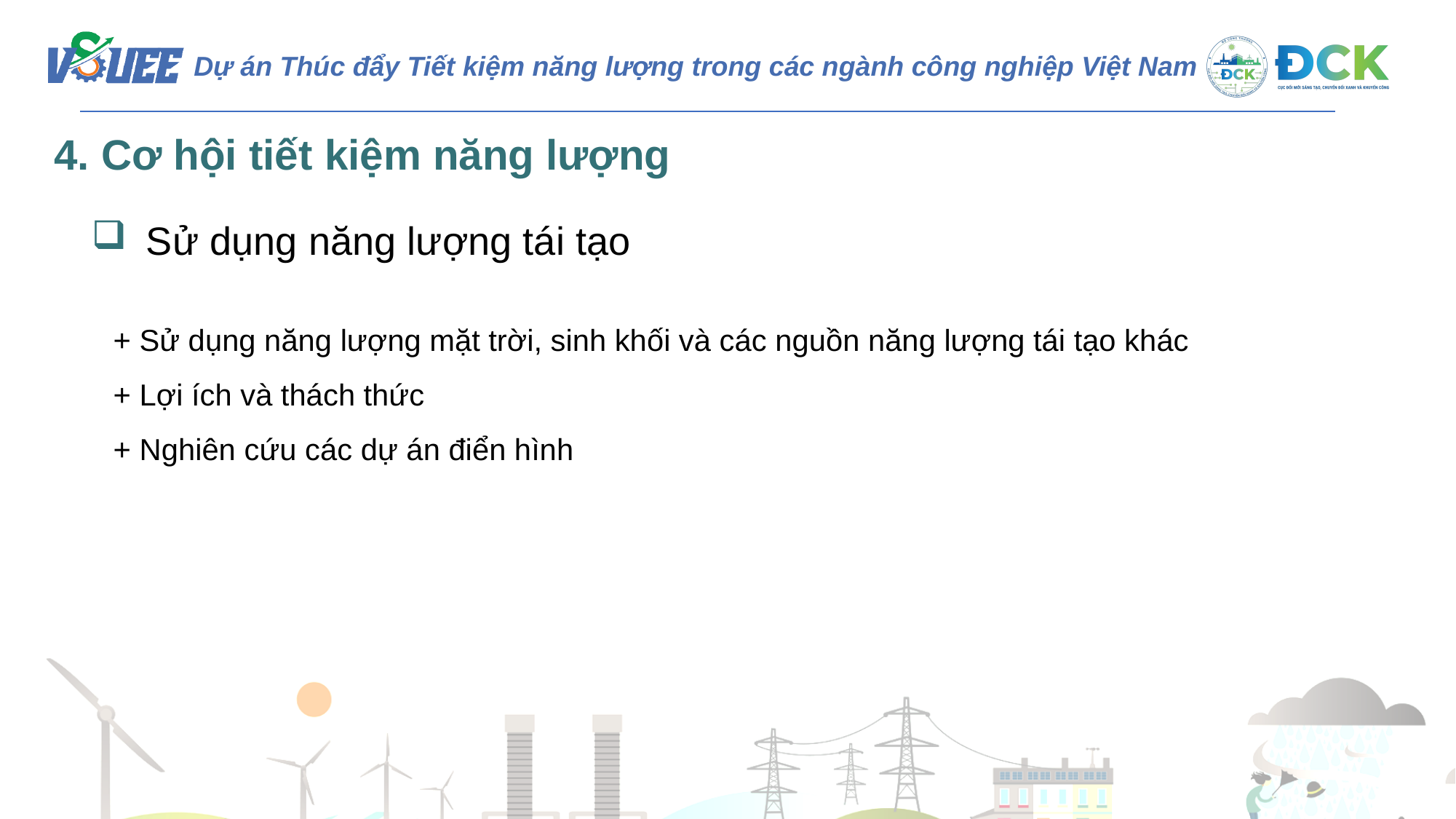

4. Cơ hội tiết kiệm năng lượng
Sử dụng năng lượng tái tạo
+ Sử dụng năng lượng mặt trời, sinh khối và các nguồn năng lượng tái tạo khác
+ Lợi ích và thách thức
+ Nghiên cứu các dự án điển hình